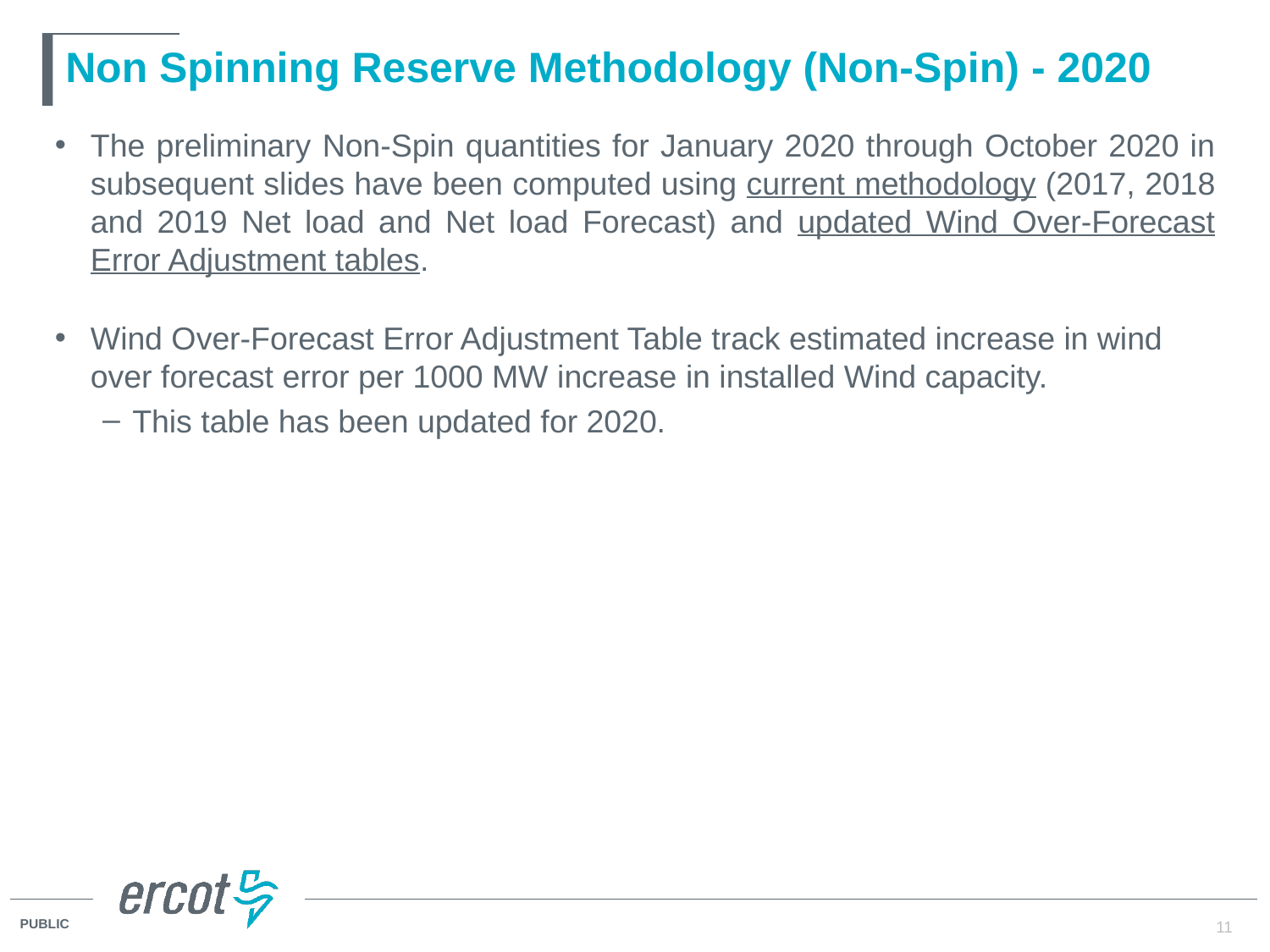

# Non Spinning Reserve Methodology (Non-Spin) - 2020
The preliminary Non-Spin quantities for January 2020 through October 2020 in subsequent slides have been computed using current methodology (2017, 2018 and 2019 Net load and Net load Forecast) and updated Wind Over-Forecast Error Adjustment tables.

Wind Over-Forecast Error Adjustment Table track estimated increase in wind over forecast error per 1000 MW increase in installed Wind capacity.
This table has been updated for 2020.